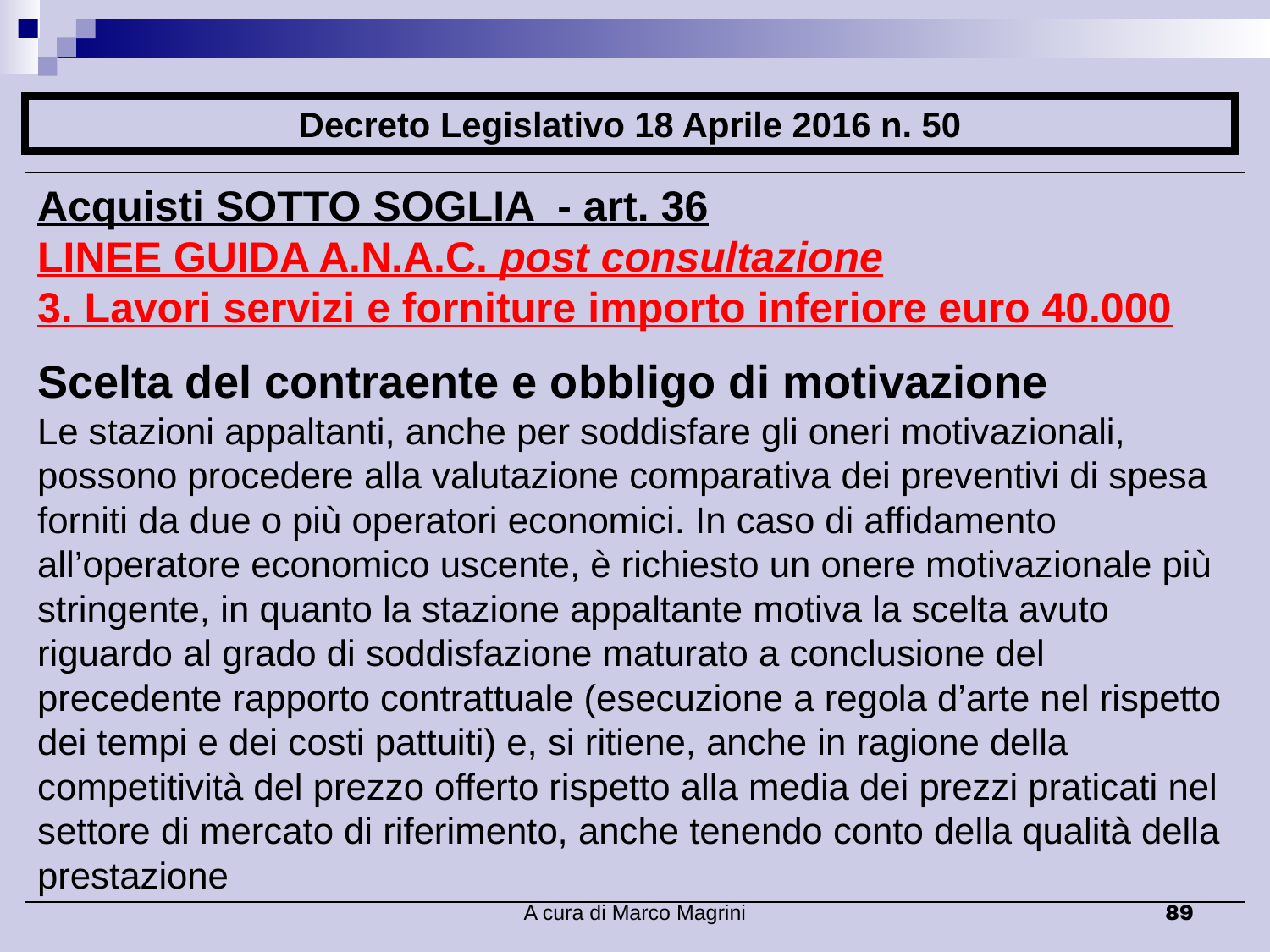

Decreto Legislativo 18 Aprile 2016 n. 50
Acquisti SOTTO SOGLIA  - art. 36
LINEE GUIDA A.N.A.C. post consultazione
3. Lavori servizi e forniture importo inferiore euro 40.000

Scelta del contraente e obbligo di motivazione
Le stazioni appaltanti, anche per soddisfare gli oneri motivazionali, possono procedere alla valutazione comparativa dei preventivi di spesa forniti da due o più operatori economici. In caso di affidamento all’operatore economico uscente, è richiesto un onere motivazionale più stringente, in quanto la stazione appaltante motiva la scelta avuto riguardo al grado di soddisfazione maturato a conclusione del precedente rapporto contrattuale (esecuzione a regola d’arte nel rispetto dei tempi e dei costi pattuiti) e, si ritiene, anche in ragione della competitività del prezzo offerto rispetto alla media dei prezzi praticati nel settore di mercato di riferimento, anche tenendo conto della qualità della prestazione

A cura di Marco Magrini
89